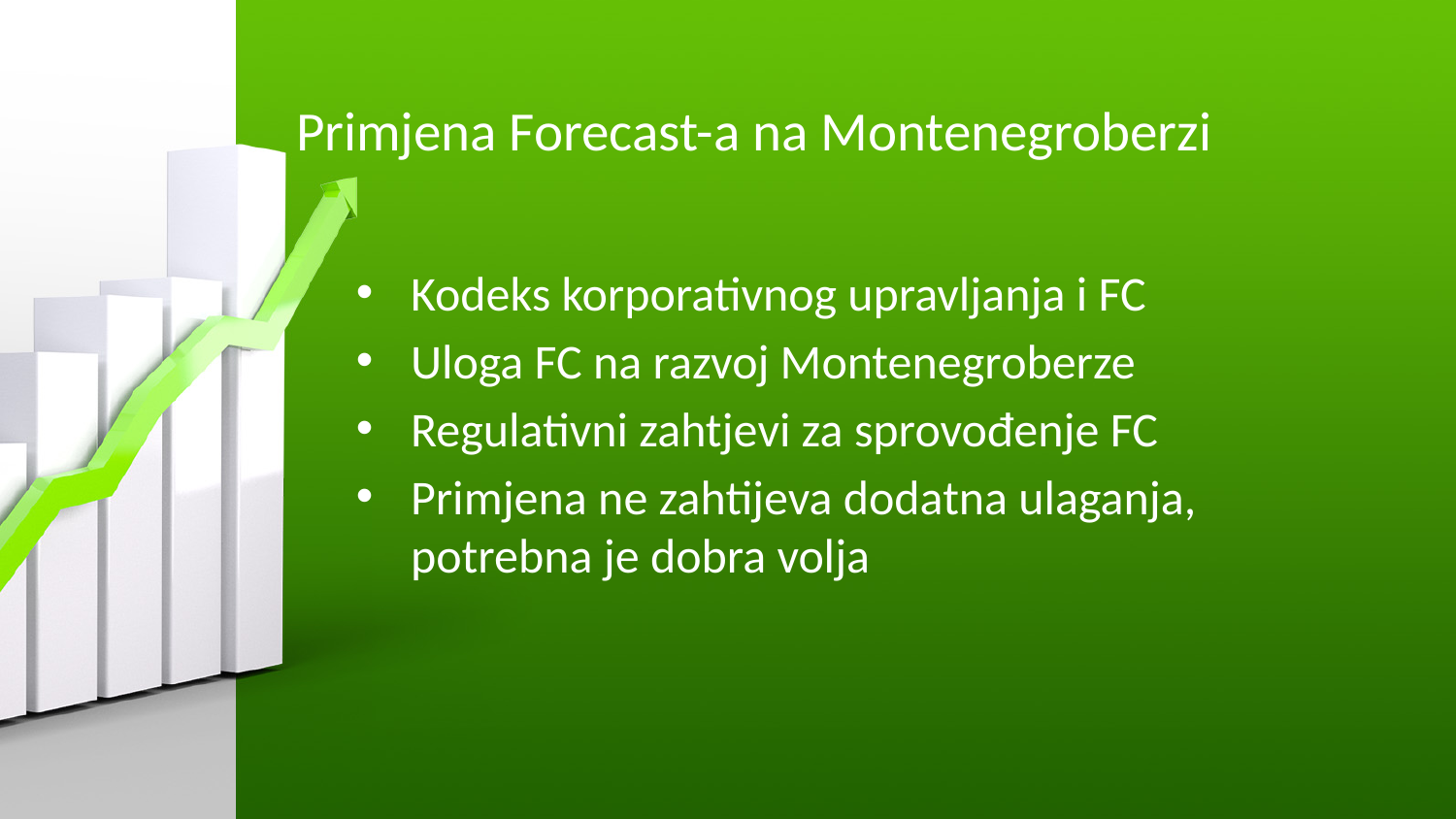

# Primjena Forecast-a na Montenegroberzi

Kodeks korporativnog upravljanja i FC
Uloga FC na razvoj Montenegroberze
Regulativni zahtjevi za sprovođenje FC
Primjena ne zahtijeva dodatna ulaganja, potrebna je dobra volja